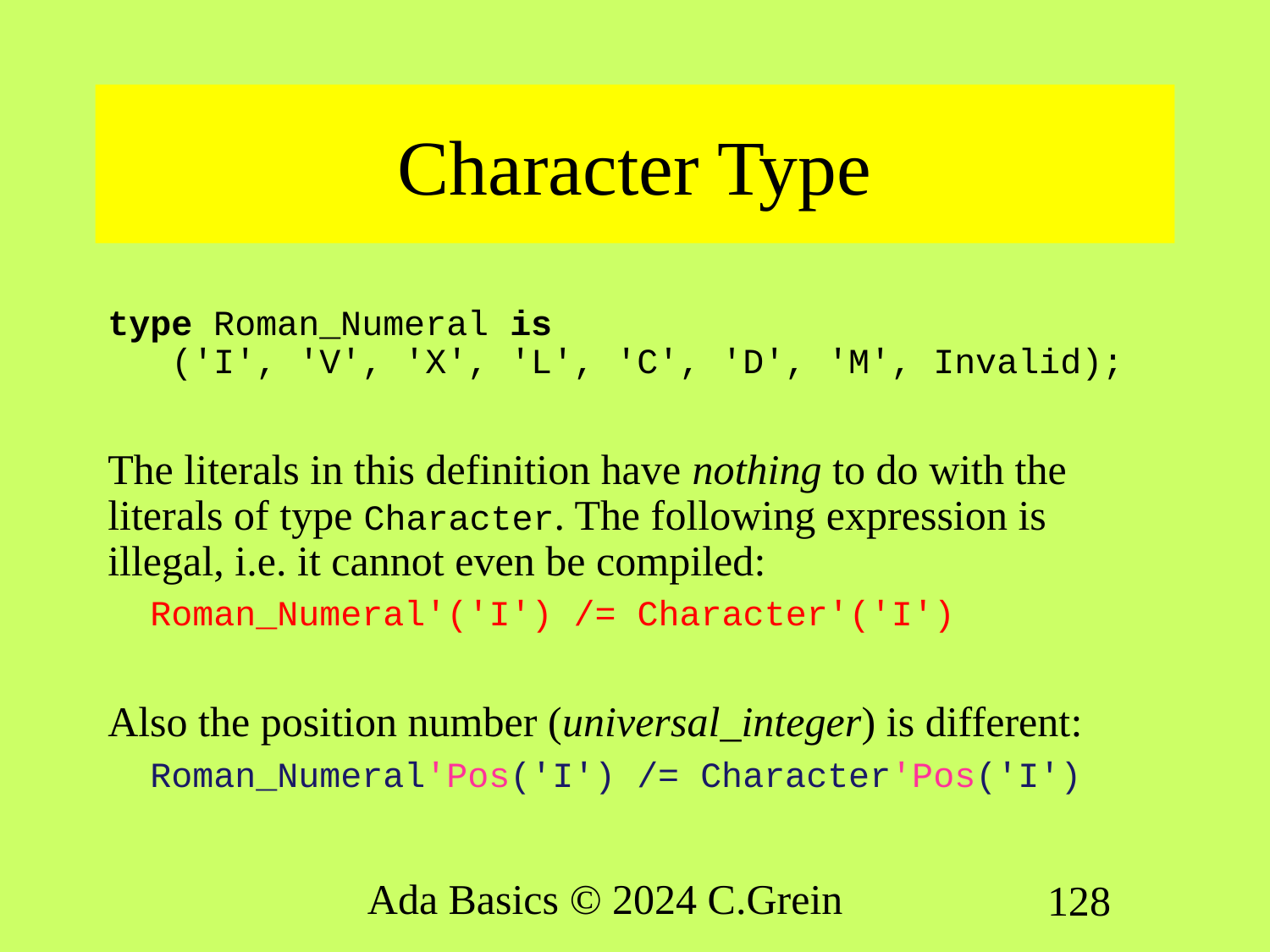

# Character Type

type Roman_Numeral is
   ('I', 'V', 'X', 'L', 'C', 'D', 'M', Invalid);

The literals in this definition have nothing to do with the literals of type Character. The following expression is illegal, i.e. it cannot even be compiled:
  Roman_Numeral'('I') /= Character'('I')

Also the position number (universal_integer) is different:
  Roman_Numeral'Pos('I') /= Character'Pos('I')
Ada Basics © 2024 C.Grein
128